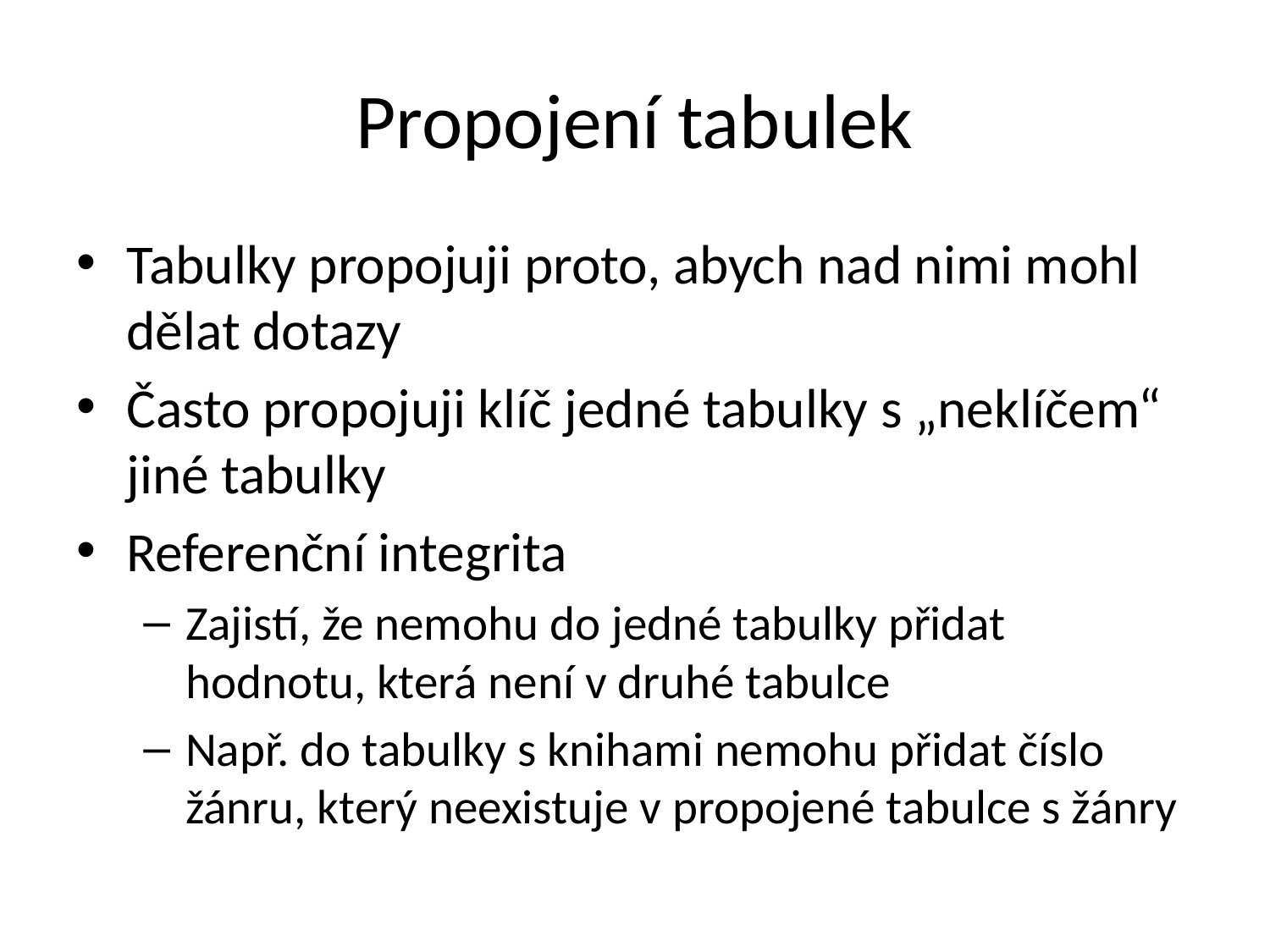

# Propojení tabulek
Tabulky propojuji proto, abych nad nimi mohl dělat dotazy
Často propojuji klíč jedné tabulky s „neklíčem“ jiné tabulky
Referenční integrita
Zajistí, že nemohu do jedné tabulky přidat hodnotu, která není v druhé tabulce
Např. do tabulky s knihami nemohu přidat číslo žánru, který neexistuje v propojené tabulce s žánry